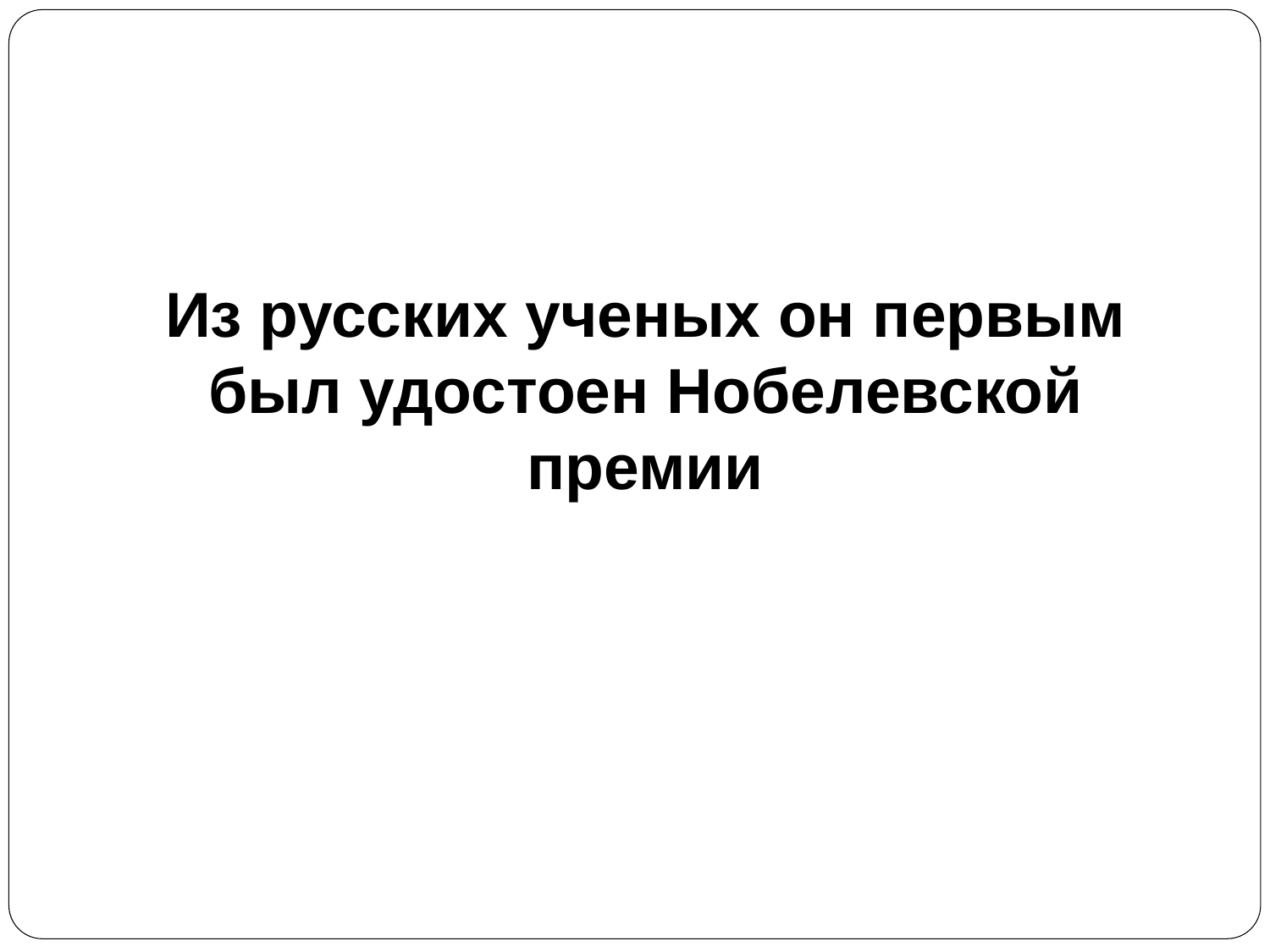

Из русских ученых он первым
был удостоен Нобелевской премии